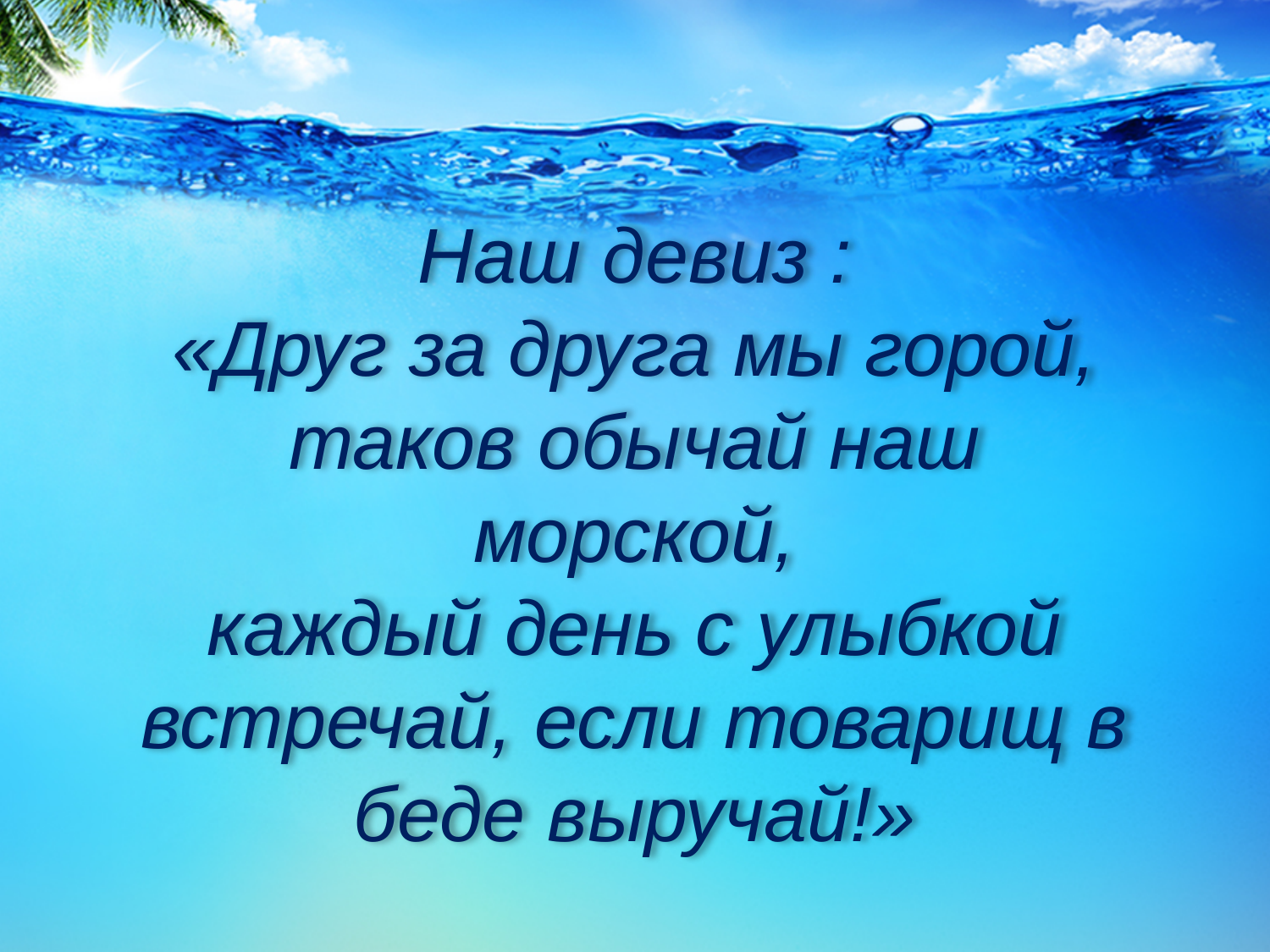

# Наш девиз : «Друг за друга мы горой, таков обычай наш морской, каждый день с улыбкой встречай, если товарищ в беде выручай!»